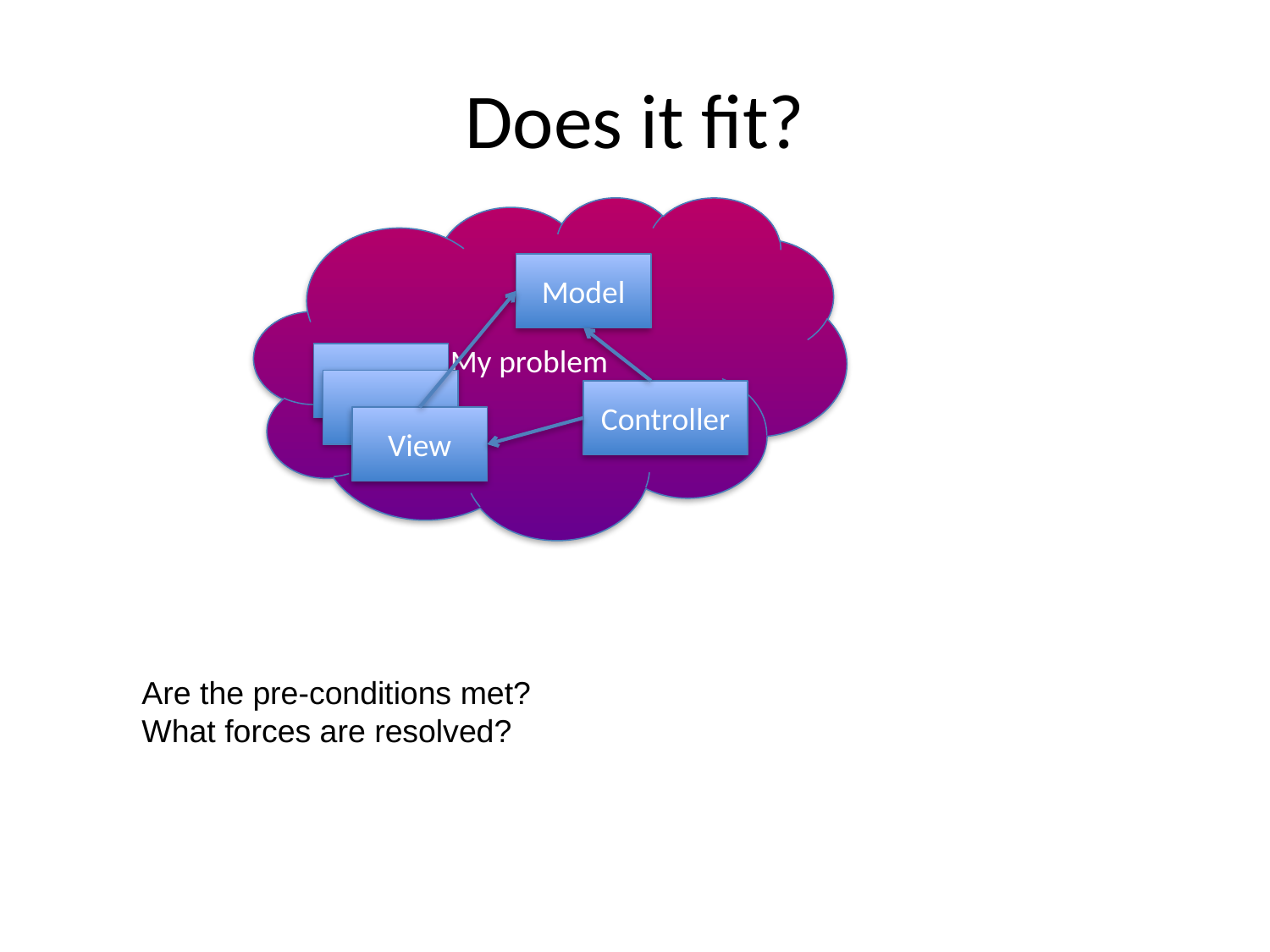

# Does it fit?
My problem
Model

Controller
View
Are the pre-conditions met?
What forces are resolved?